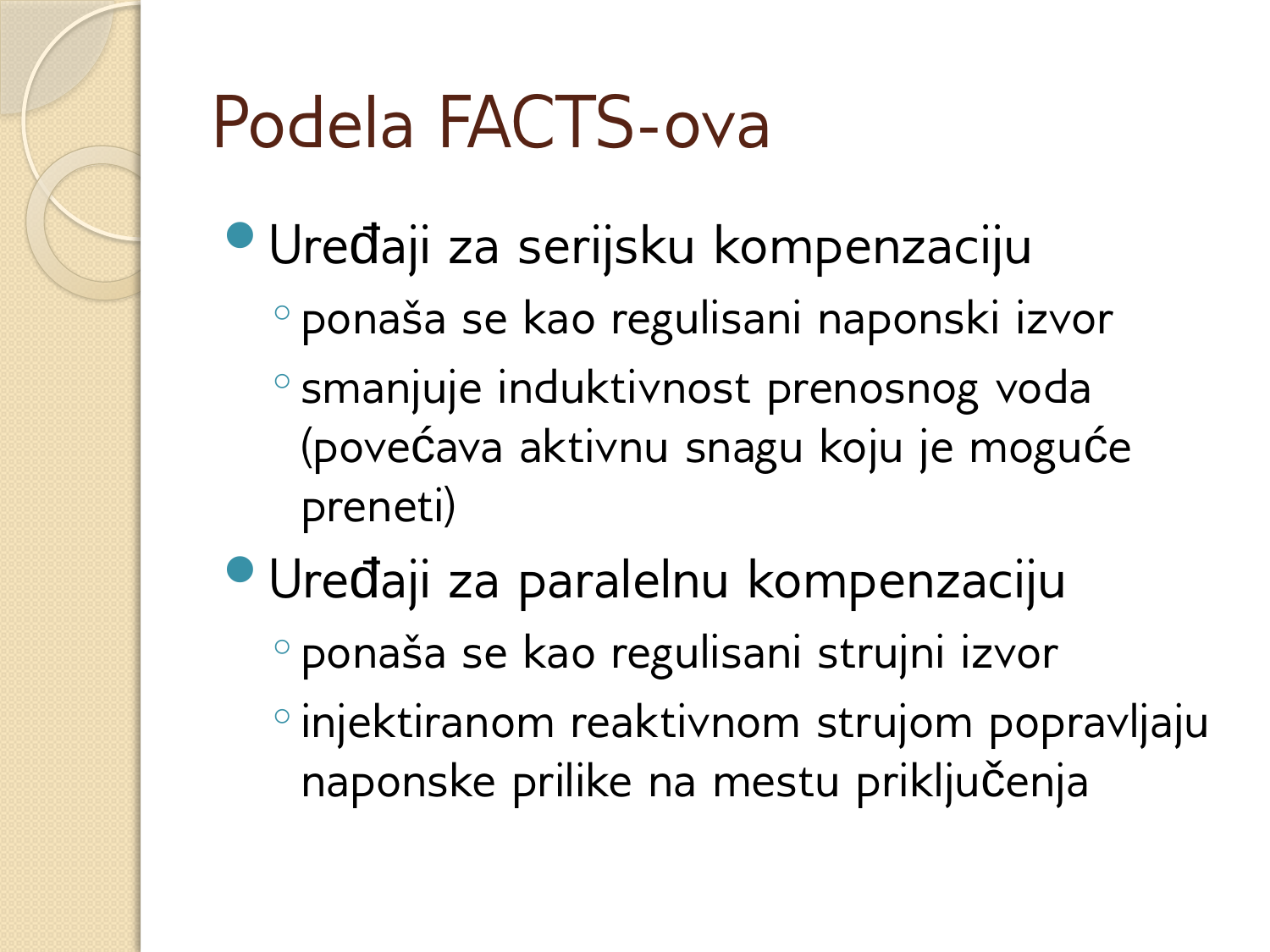

# Podela FACTS-ova
Uređaji za serijsku kompenzaciju
ponaša se kao regulisani naponski izvor
smanjuje induktivnost prenosnog voda (povećava aktivnu snagu koju je moguće preneti)
Uređaji za paralelnu kompenzaciju
ponaša se kao regulisani strujni izvor
injektiranom reaktivnom strujom popravljaju naponske prilike na mestu priključenja